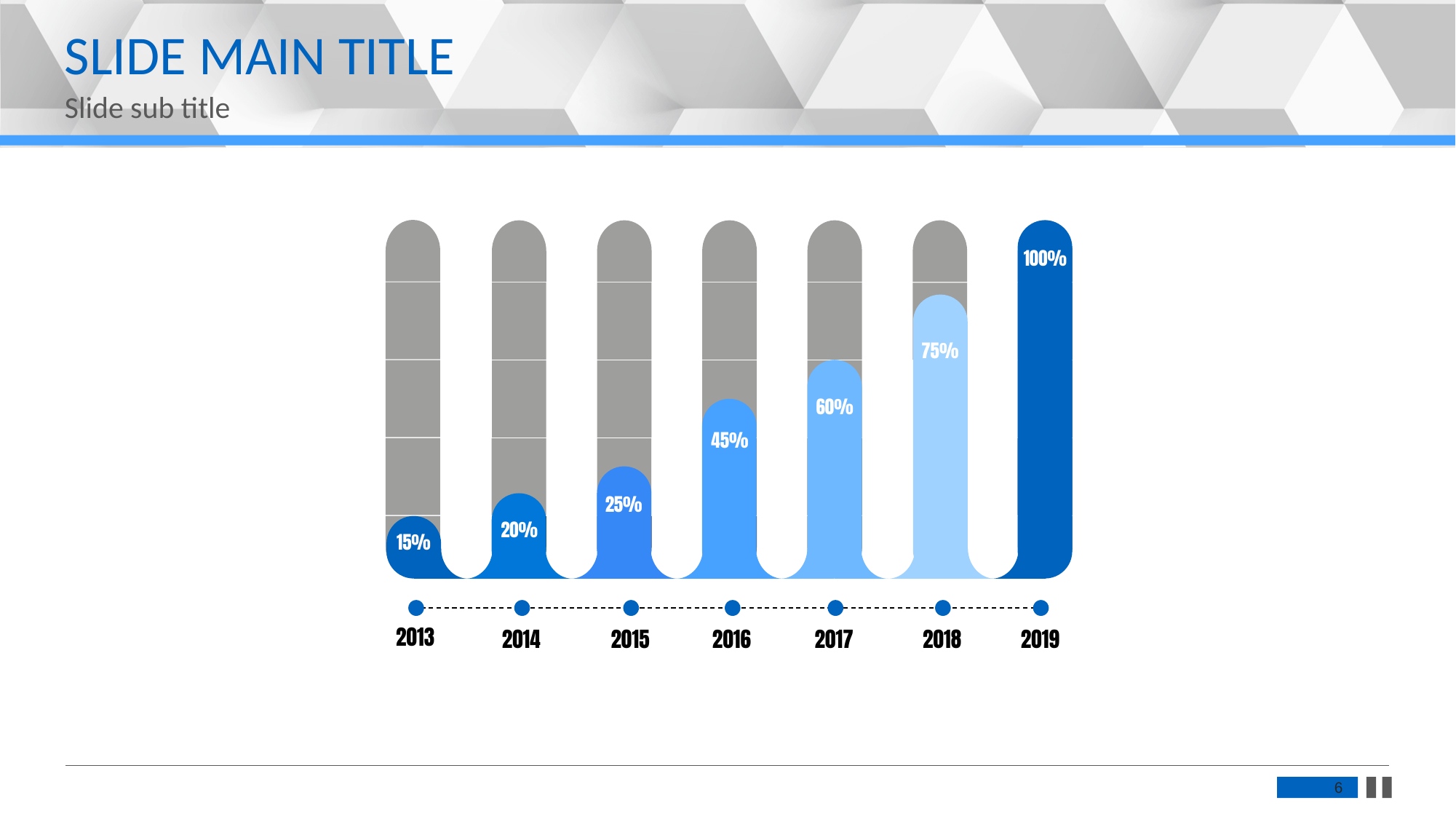

SLIDE MAIN TITLE
Slide sub title

100%

75%

60%

45%

25%

20%

15%

2013
2014
2015
2016
2017
2018
2019
6